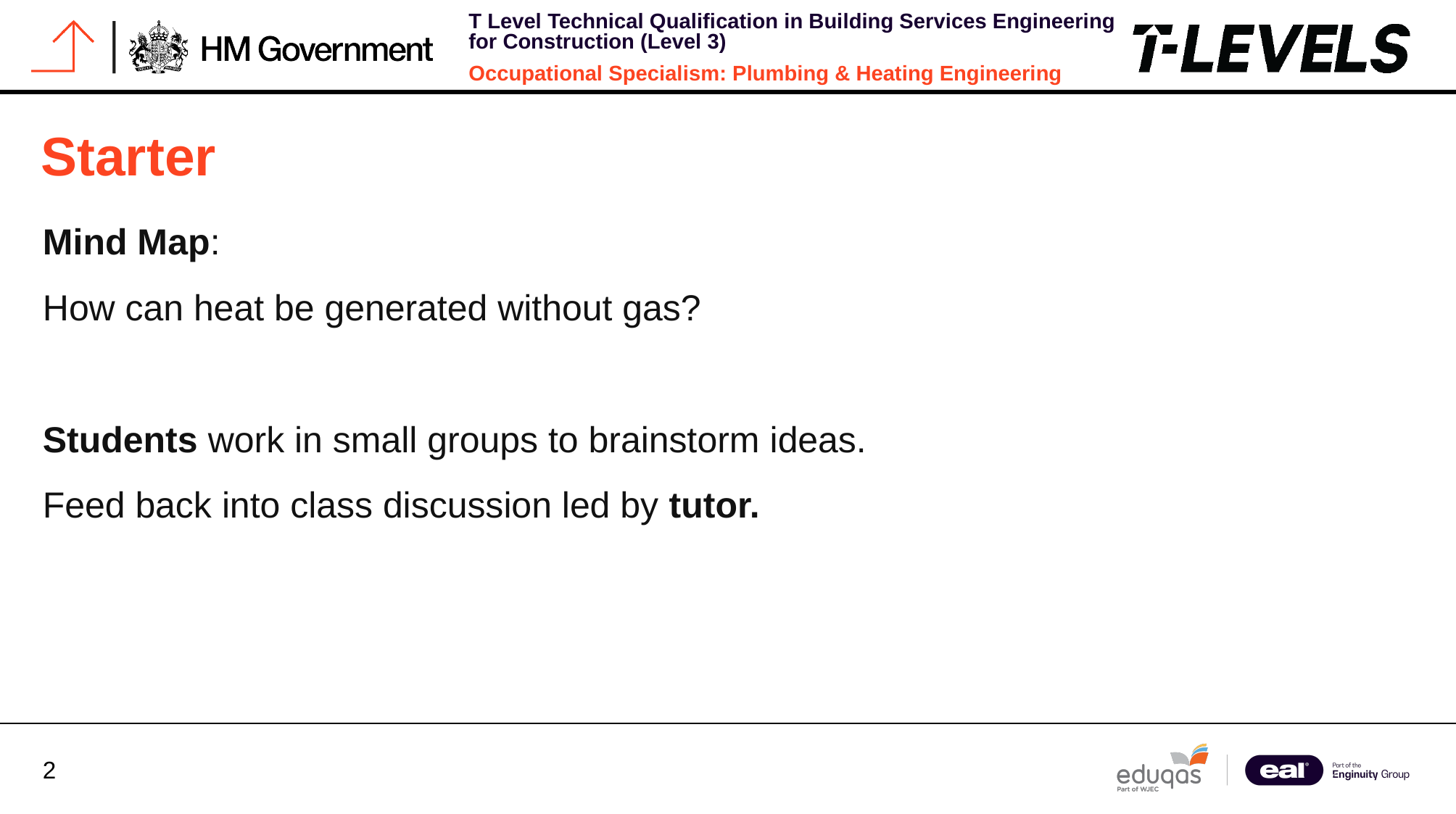

# Starter
Mind Map:
How can heat be generated without gas?

Students work in small groups to brainstorm ideas.
Feed back into class discussion led by tutor.